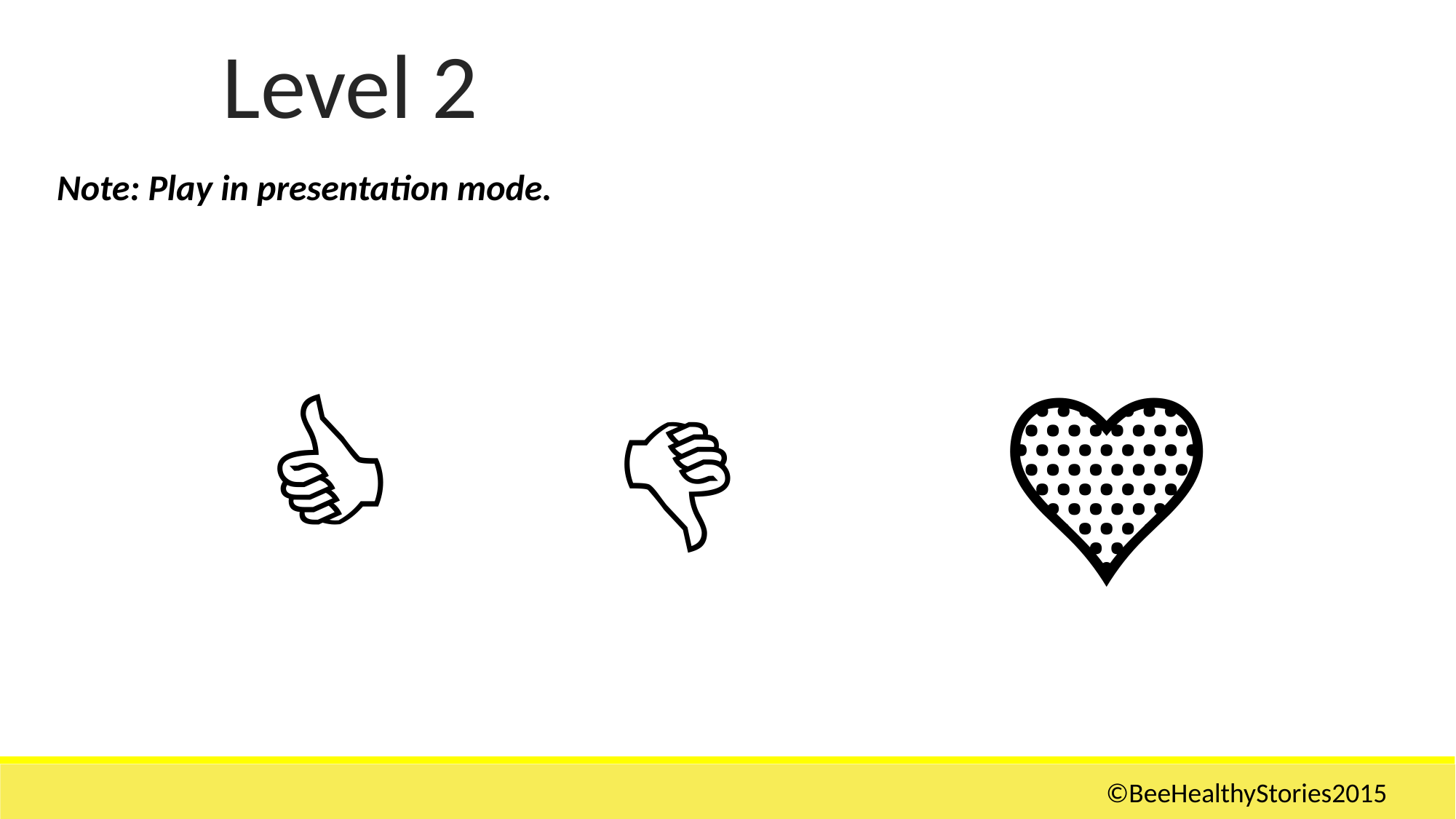

Level 2
Note: Play in presentation mode.
👍
💛
👎